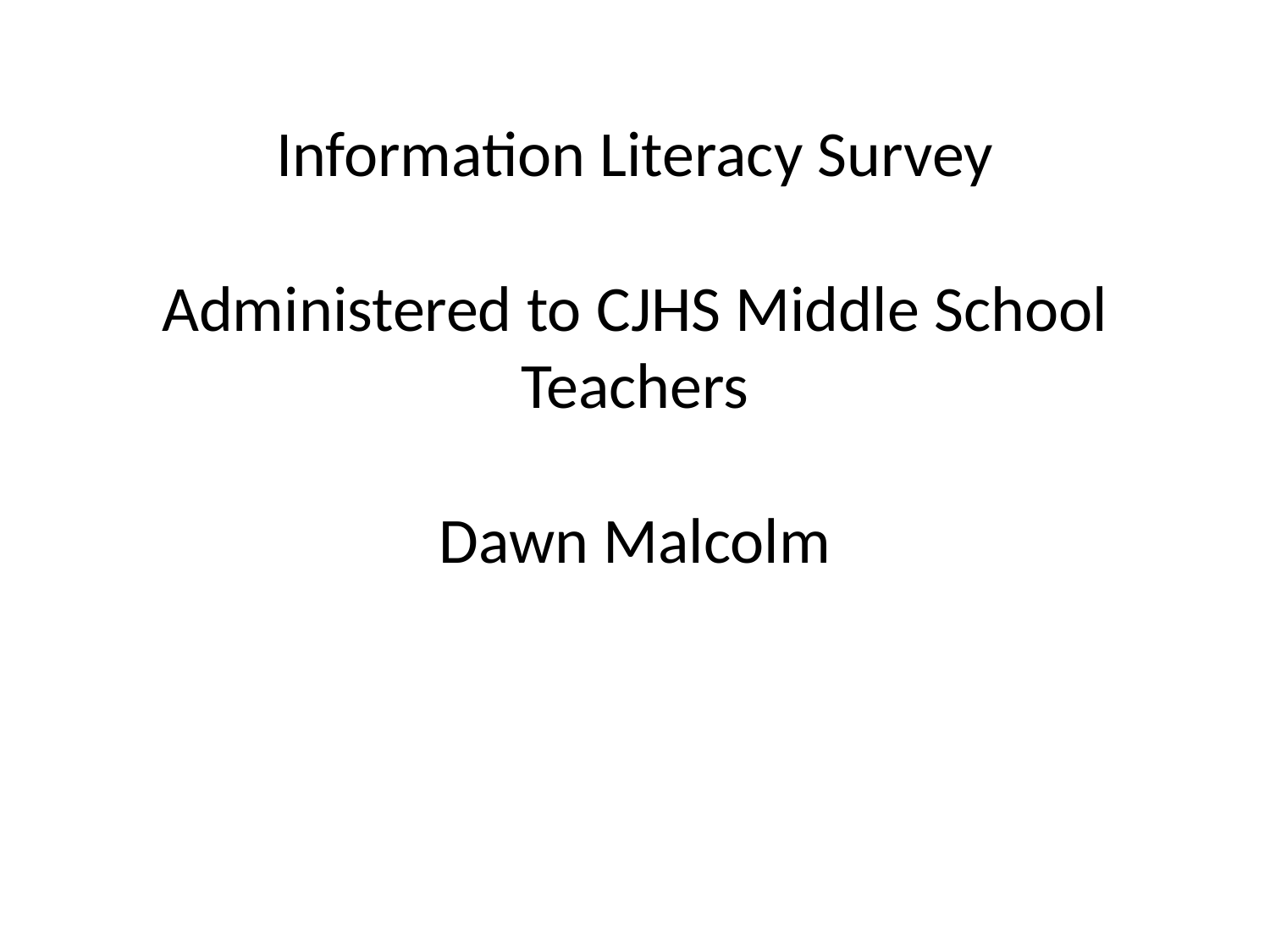

# Information Literacy Survey Administered to CJHS Middle School Teachers Dawn Malcolm